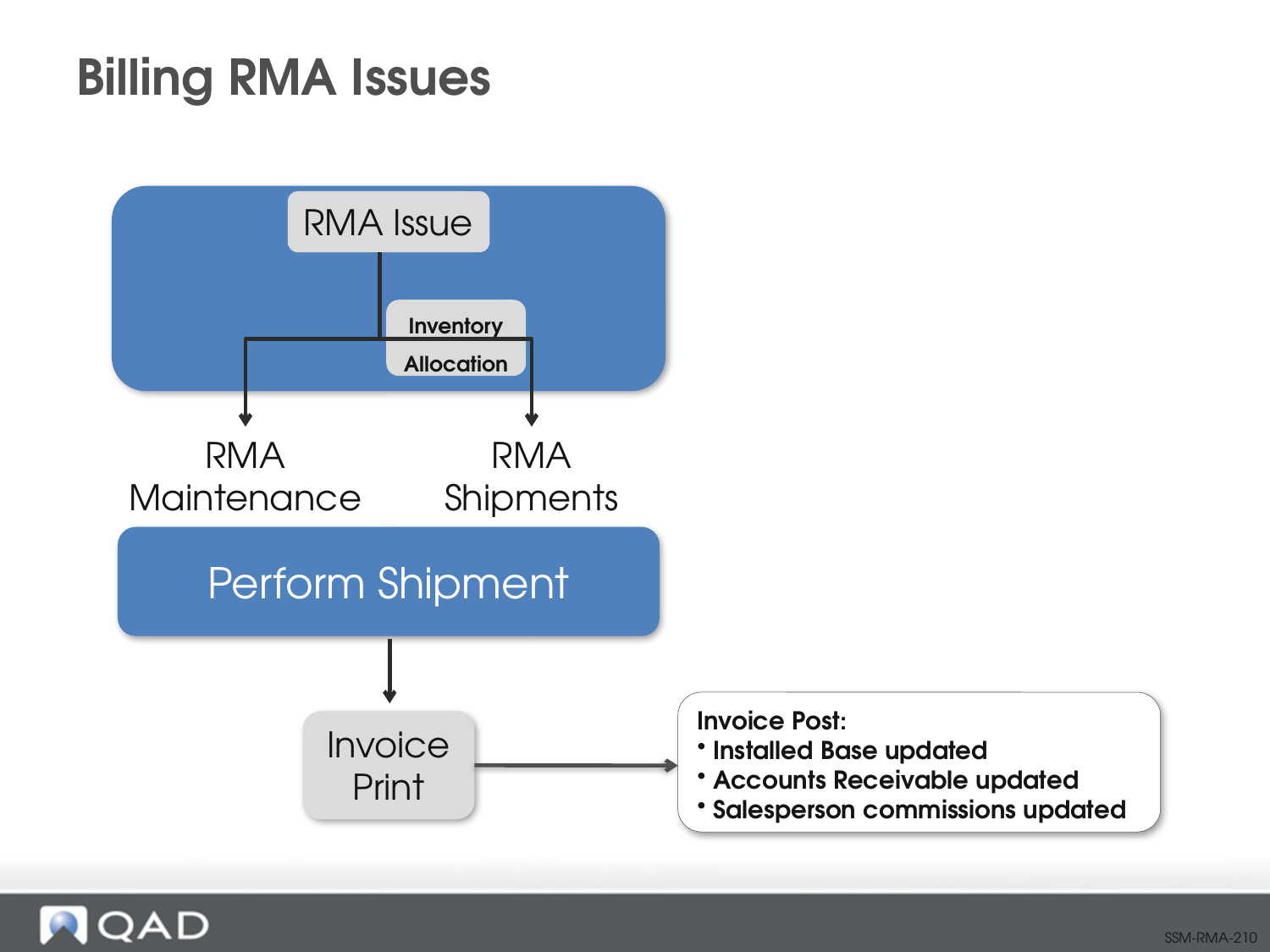

# Billing RMA Issues

RMA Issue
Inventory
Allocation
RMA
Maintenance
RMA
Shipments

Perform Shipment
Invoice Post:
Installed Base updated
Accounts Receivable updated
Salesperson commissions updated
Invoice
Print
SSM-RMA-210